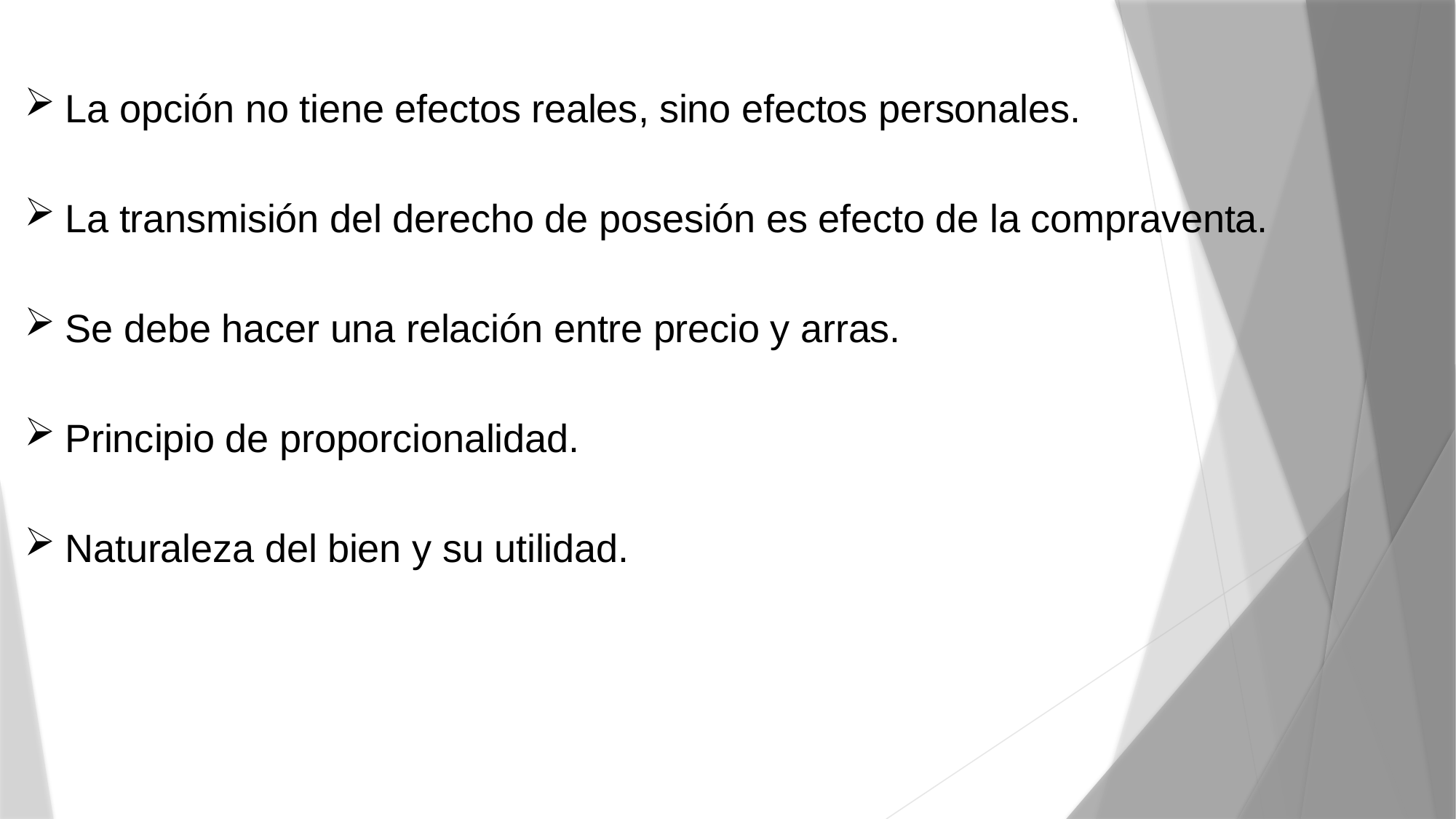

La opción no tiene efectos reales, sino efectos personales.
La transmisión del derecho de posesión es efecto de la compraventa.
Se debe hacer una relación entre precio y arras.
Principio de proporcionalidad.
Naturaleza del bien y su utilidad.